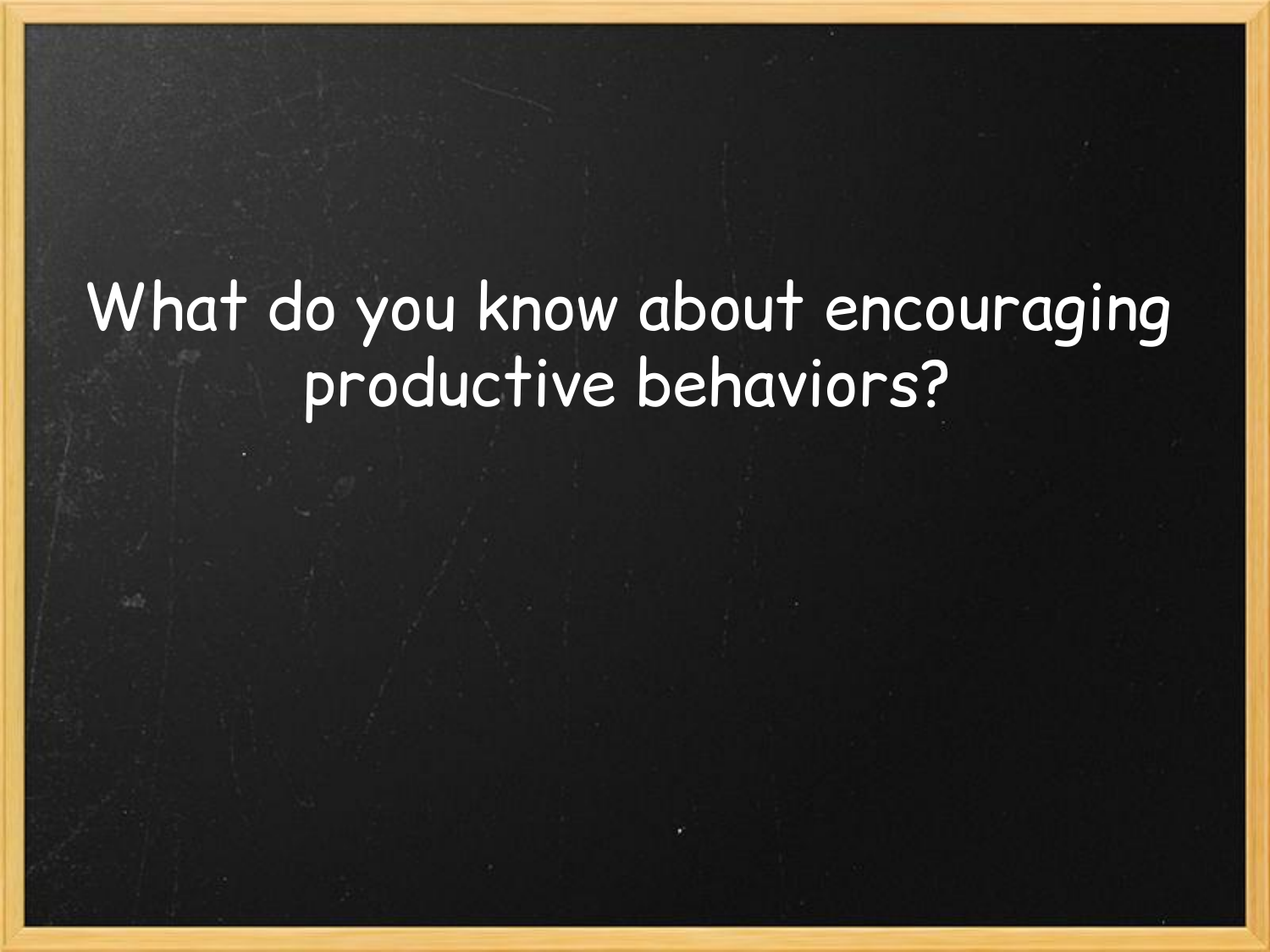

# What do you know about encouraging productive behaviors?